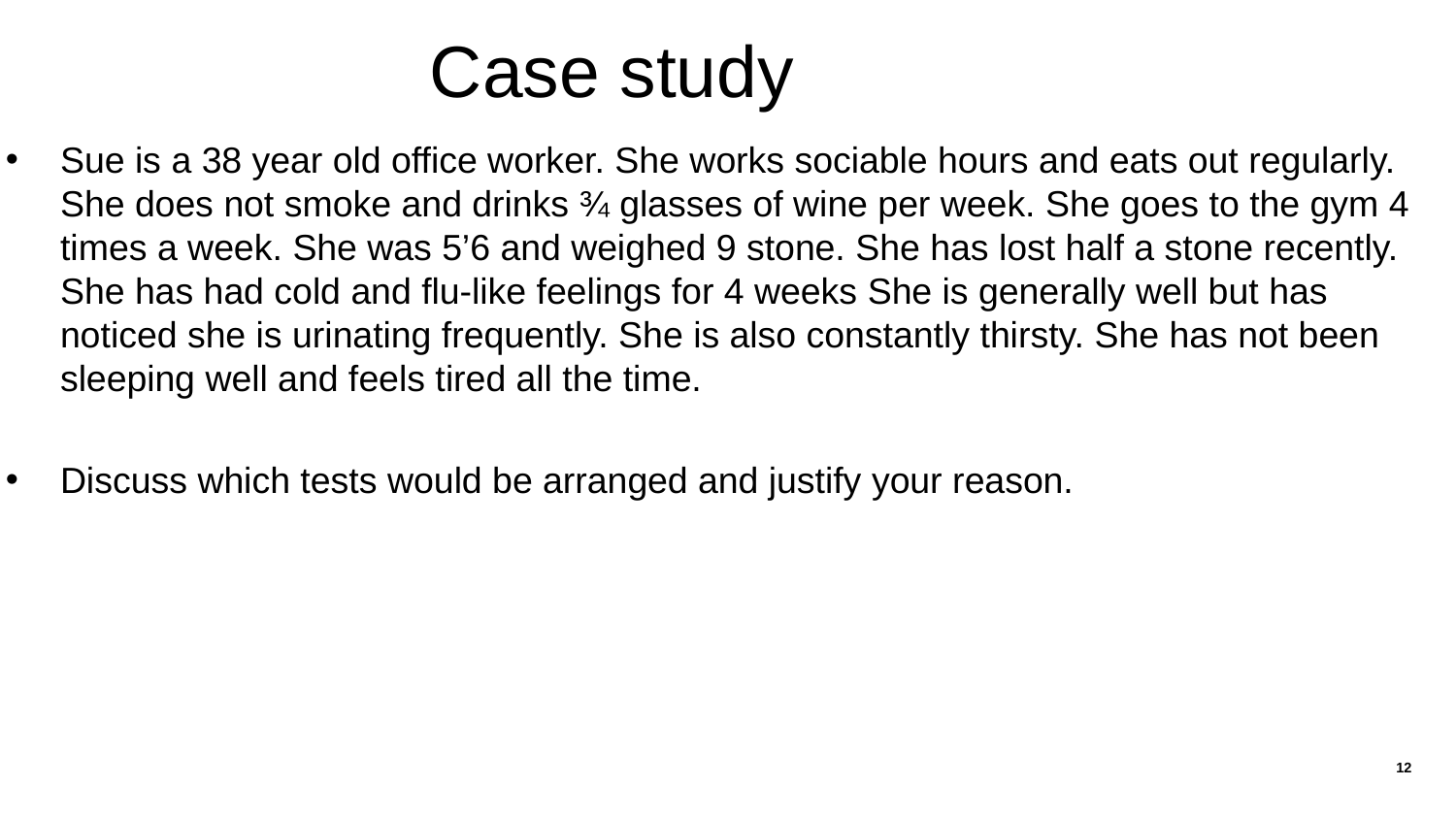

# Case study
Sue is a 38 year old office worker. She works sociable hours and eats out regularly. She does not smoke and drinks ¾ glasses of wine per week. She goes to the gym 4 times a week. She was 5’6 and weighed 9 stone. She has lost half a stone recently. She has had cold and flu-like feelings for 4 weeks She is generally well but has noticed she is urinating frequently. She is also constantly thirsty. She has not been sleeping well and feels tired all the time.

Discuss which tests would be arranged and justify your reason.

12